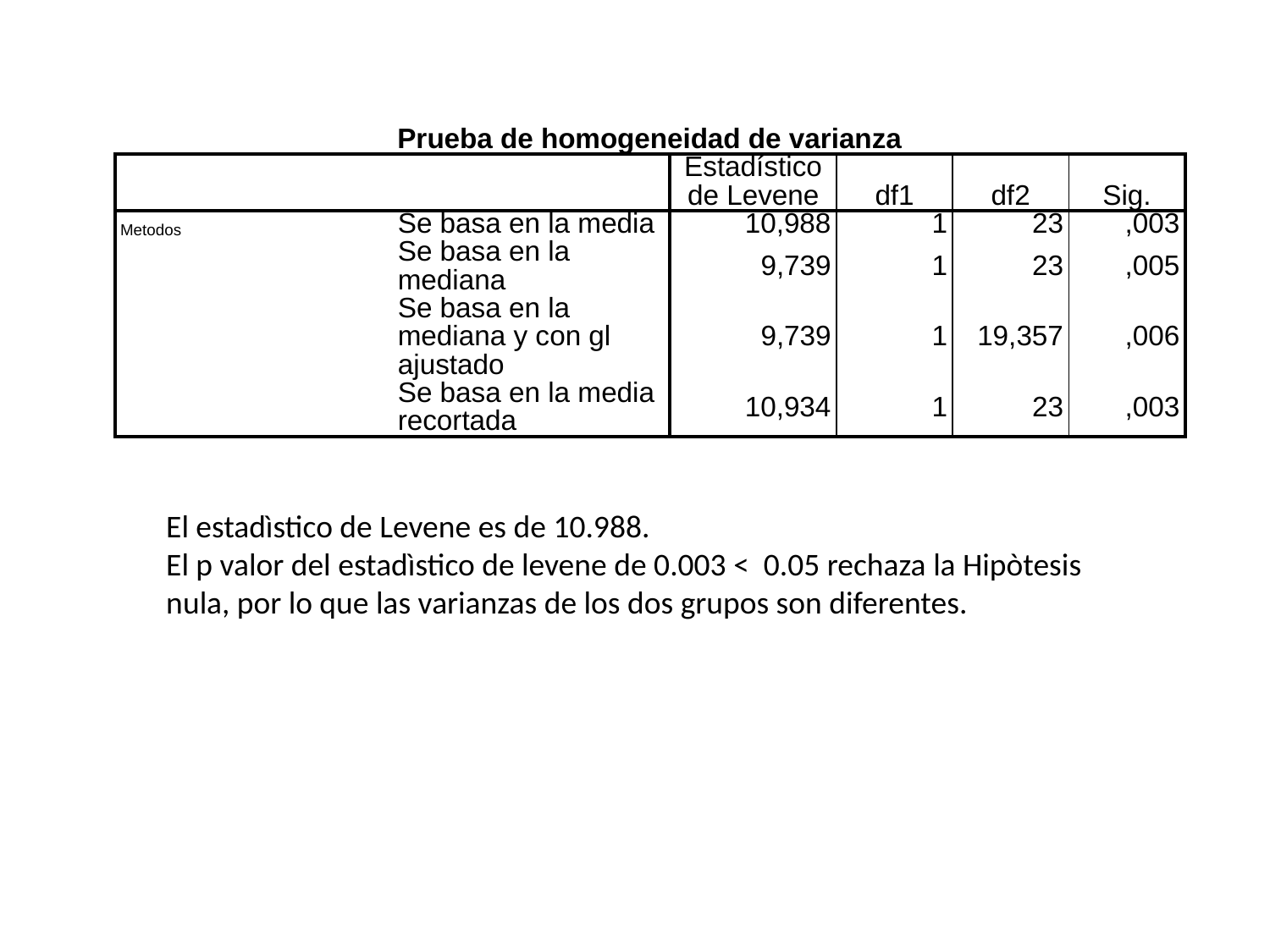

| Prueba de homogeneidad de varianza |  |  |  |  |  |
| --- | --- | --- | --- | --- | --- |
|  |  | Estadístico de Levene | df1 | df2 | Sig. |
| Metodos | Se basa en la media | 10,988 | 1 | 23 | ,003 |
|  | Se basa en la mediana | 9,739 | 1 | 23 | ,005 |
|  | Se basa en la mediana y con gl ajustado | 9,739 | 1 | 19,357 | ,006 |
|  | Se basa en la media recortada | 10,934 | 1 | 23 | ,003 |
El estadìstico de Levene es de 10.988.
El p valor del estadìstico de levene de 0.003 <  0.05 rechaza la Hipòtesis nula, por lo que las varianzas de los dos grupos son diferentes.